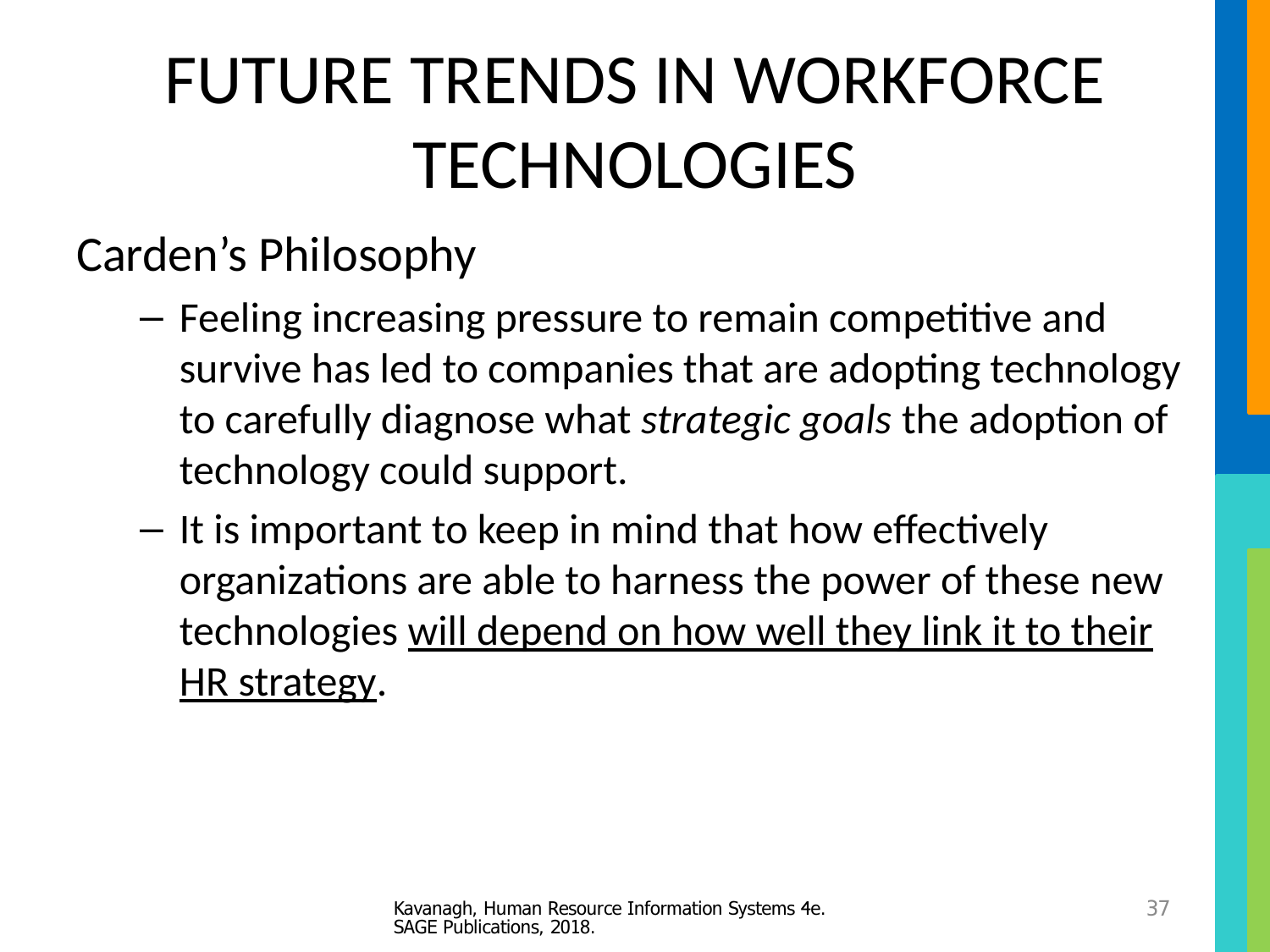

# FUTURE TRENDS IN WORKFORCE TECHNOLOGIES
Carden’s Philosophy
Feeling increasing pressure to remain competitive and survive has led to companies that are adopting technology to carefully diagnose what strategic goals the adoption of technology could support.
It is important to keep in mind that how effectively organizations are able to harness the power of these new technologies will depend on how well they link it to their HR strategy.
Kavanagh, Human Resource Information Systems 4e. SAGE Publications, 2018.
37